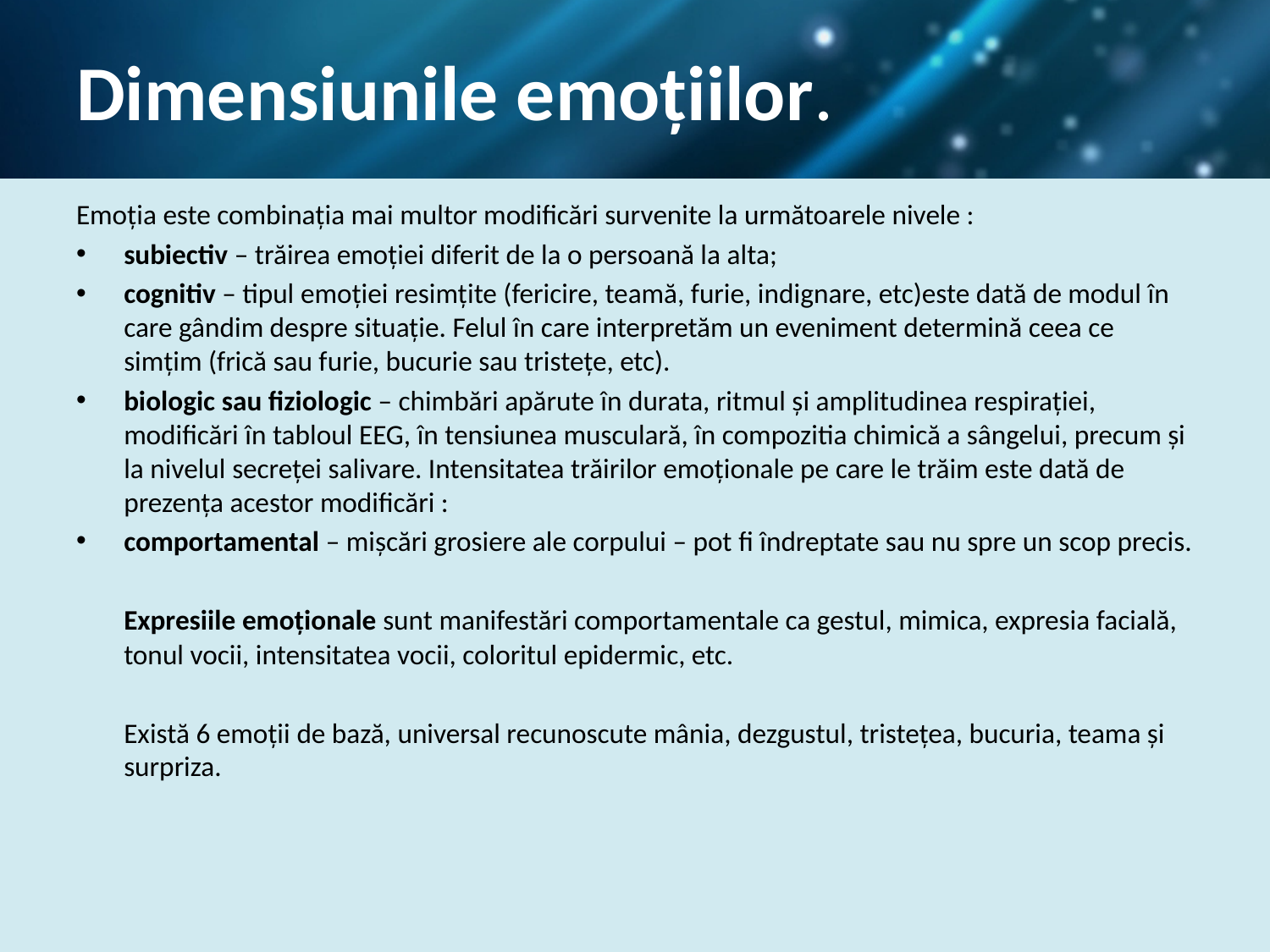

# Dimensiunile emoţiilor.
Emoţia este combinaţia mai multor modificări survenite la următoarele nivele :
subiectiv – trăirea emoţiei diferit de la o persoană la alta;
cognitiv – tipul emoţiei resimţite (fericire, teamă, furie, indignare, etc)este dată de modul în care gândim despre situaţie. Felul în care interpretăm un eveniment determină ceea ce simţim (frică sau furie, bucurie sau tristeţe, etc).
biologic sau fiziologic – chimbări apărute în durata, ritmul şi amplitudinea respiraţiei, modificări în tabloul EEG, în tensiunea musculară, în compozitia chimică a sângelui, precum şi la nivelul secreţei salivare. Intensitatea trăirilor emoţionale pe care le trăim este dată de prezenţa acestor modificări :
comportamental – mişcări grosiere ale corpului – pot fi îndreptate sau nu spre un scop precis.

	Expresiile emoţionale sunt manifestări comportamentale ca gestul, mimica, expresia facială, tonul vocii, intensitatea vocii, coloritul epidermic, etc.

	Există 6 emoţii de bază, universal recunoscute mânia, dezgustul, tristeţea, bucuria, teama şi surpriza.